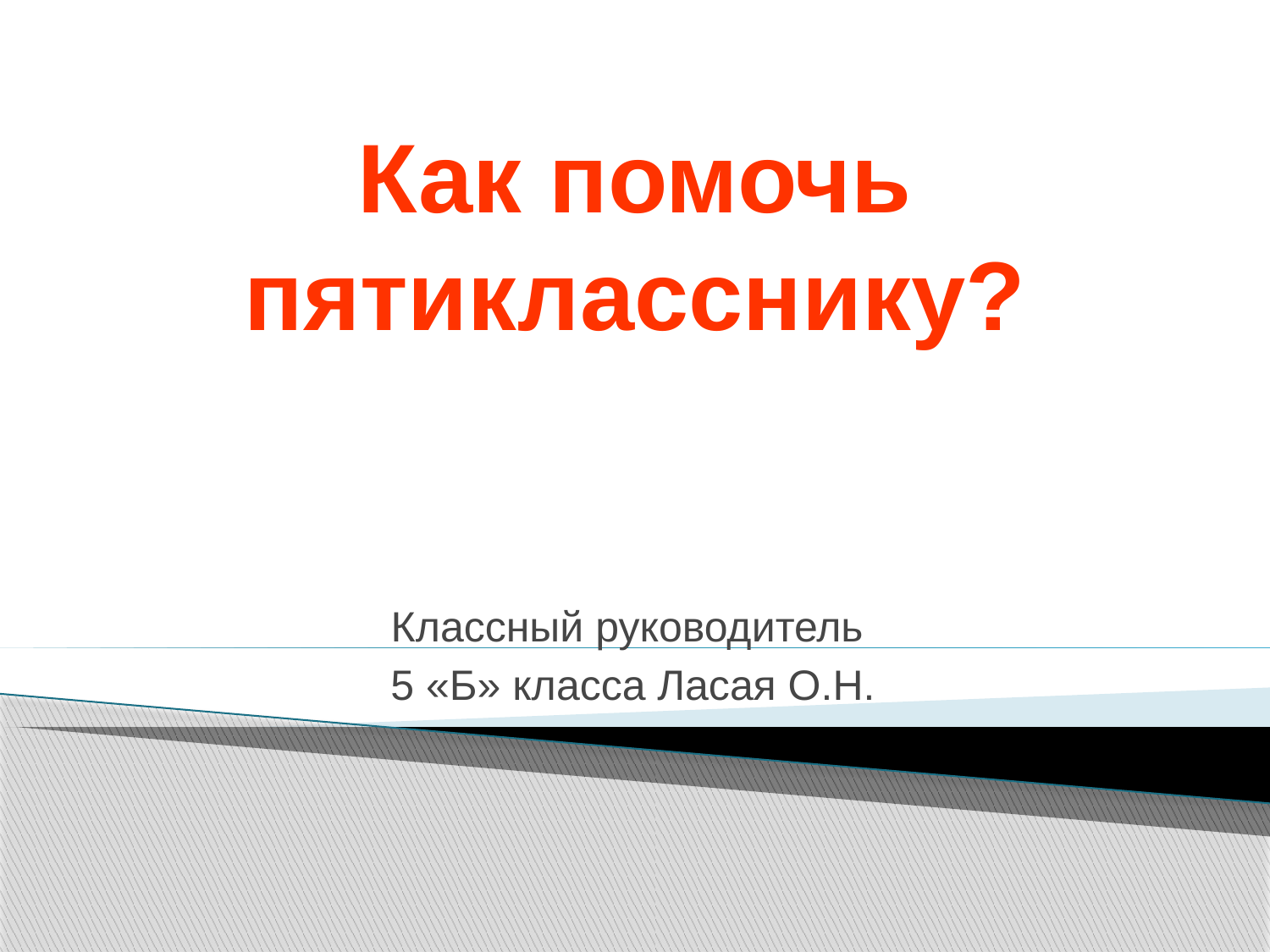

# Как помочь пятикласснику?

Классный руководитель
5 «Б» класса Ласая О.Н.